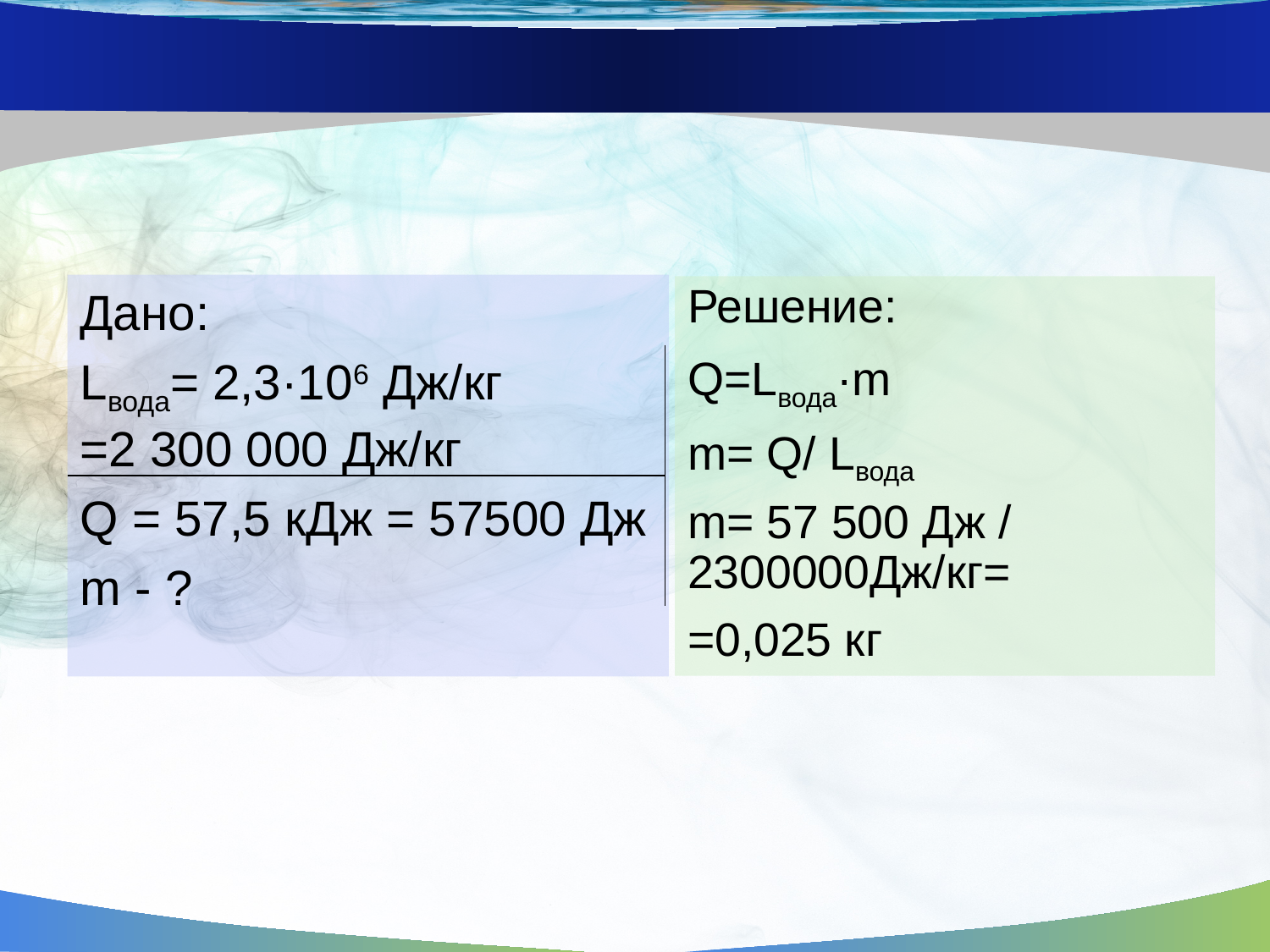

Дано:
Lвода= 2,3·106 Дж/кг =2 300 000 Дж/кг
Q = 57,5 кДж = 57500 Дж
m - ?

Решение:
Q=Lвода·m
m= Q/ Lвода
m= 57 500 Дж / 2300000Дж/кг=
=0,025 кг